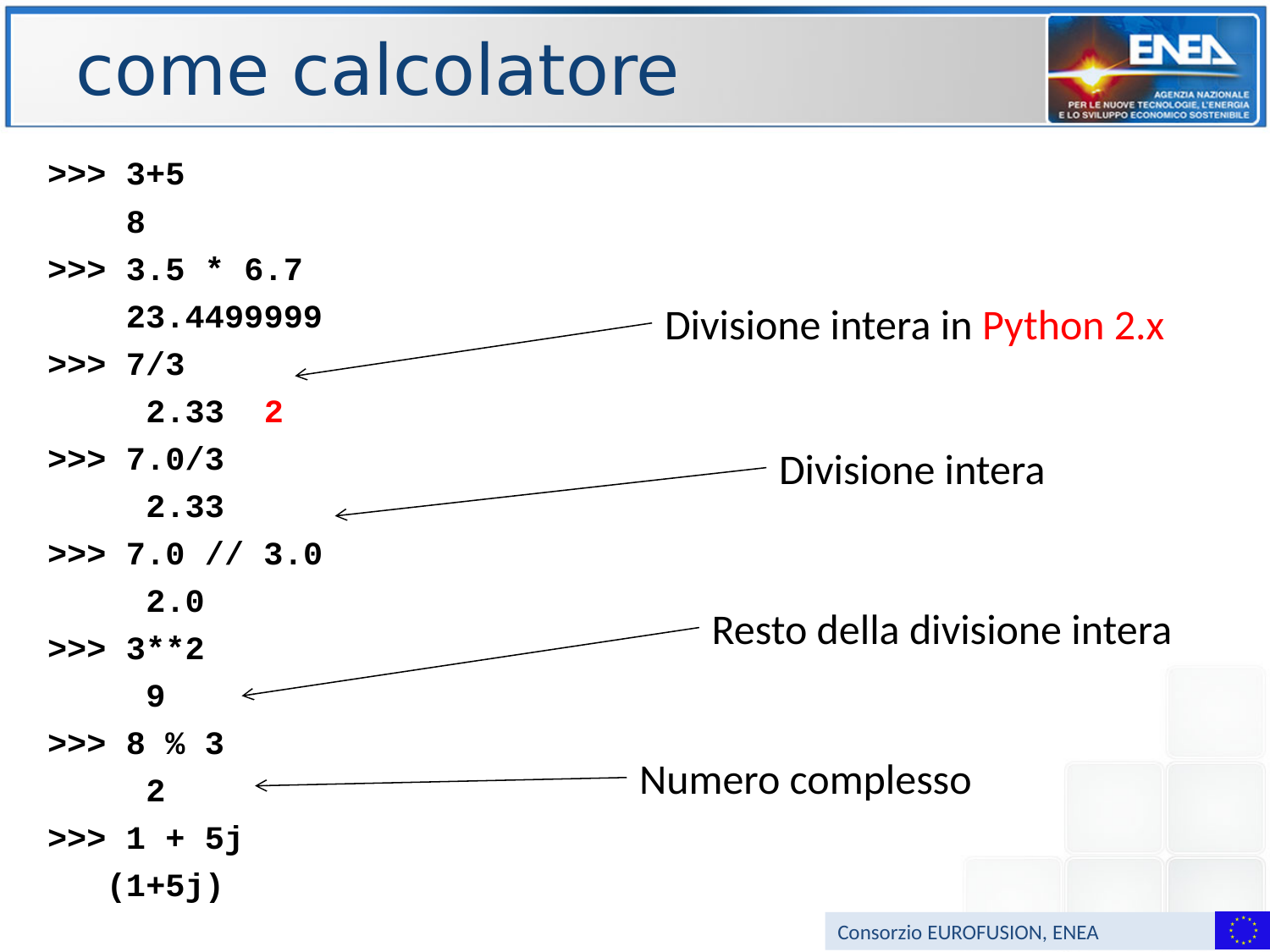

# come calcolatore
>>> 3+5
    8
>>> 3.5 * 6.7
    23.4499999
>>> 7/3
     2.33  2
>>> 7.0/3
     2.33
>>> 7.0 // 3.0
     2.0
>>> 3**2
     9
>>> 8 % 3
     2
>>> 1 + 5j
   (1+5j)
Divisione intera in Python 2.x
Divisione intera
Resto della divisione intera
Numero complesso